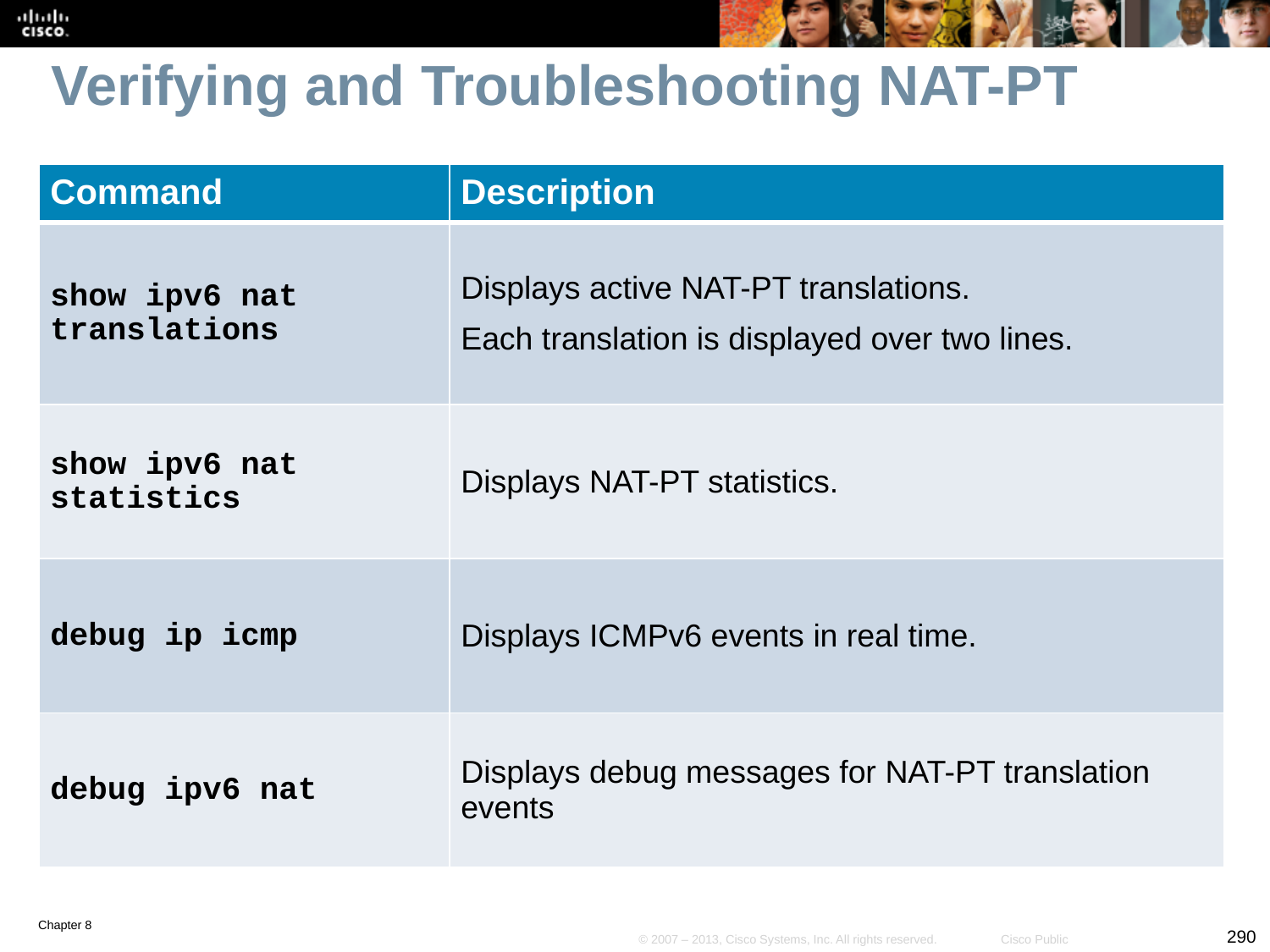

# Verifying and Troubleshooting NAT-PT
| Command | Description |
| --- | --- |
| show ipv6 nat translations | Displays active NAT-PT translations. Each translation is displayed over two lines. |
| show ipv6 nat statistics | Displays NAT-PT statistics. |
| debug ip icmp | Displays ICMPv6 events in real time. |
| debug ipv6 nat | Displays debug messages for NAT-PT translation events |